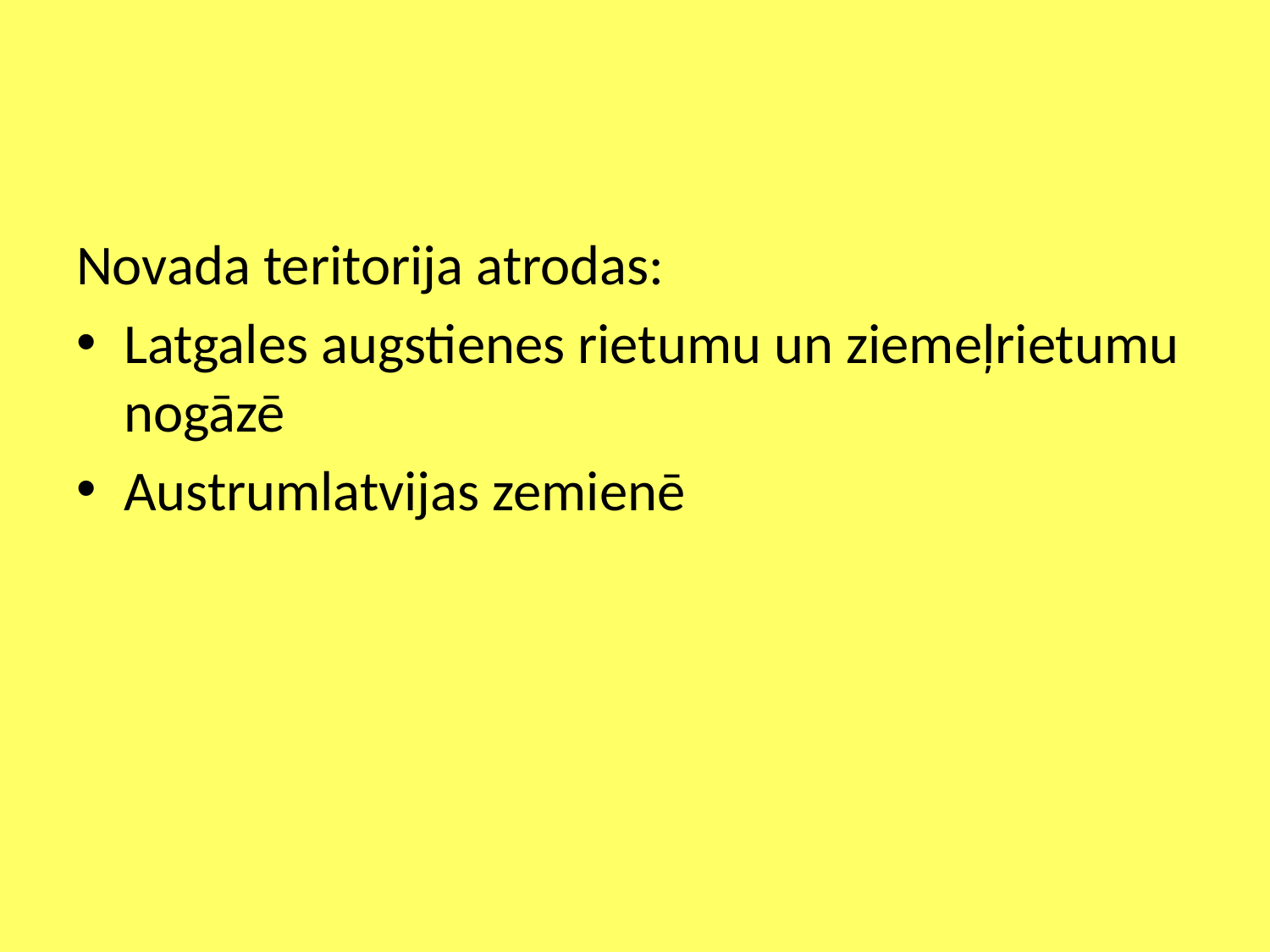

#
Novada teritorija atrodas:
Latgales augstienes rietumu un ziemeļrietumu nogāzē
Austrumlatvijas zemienē